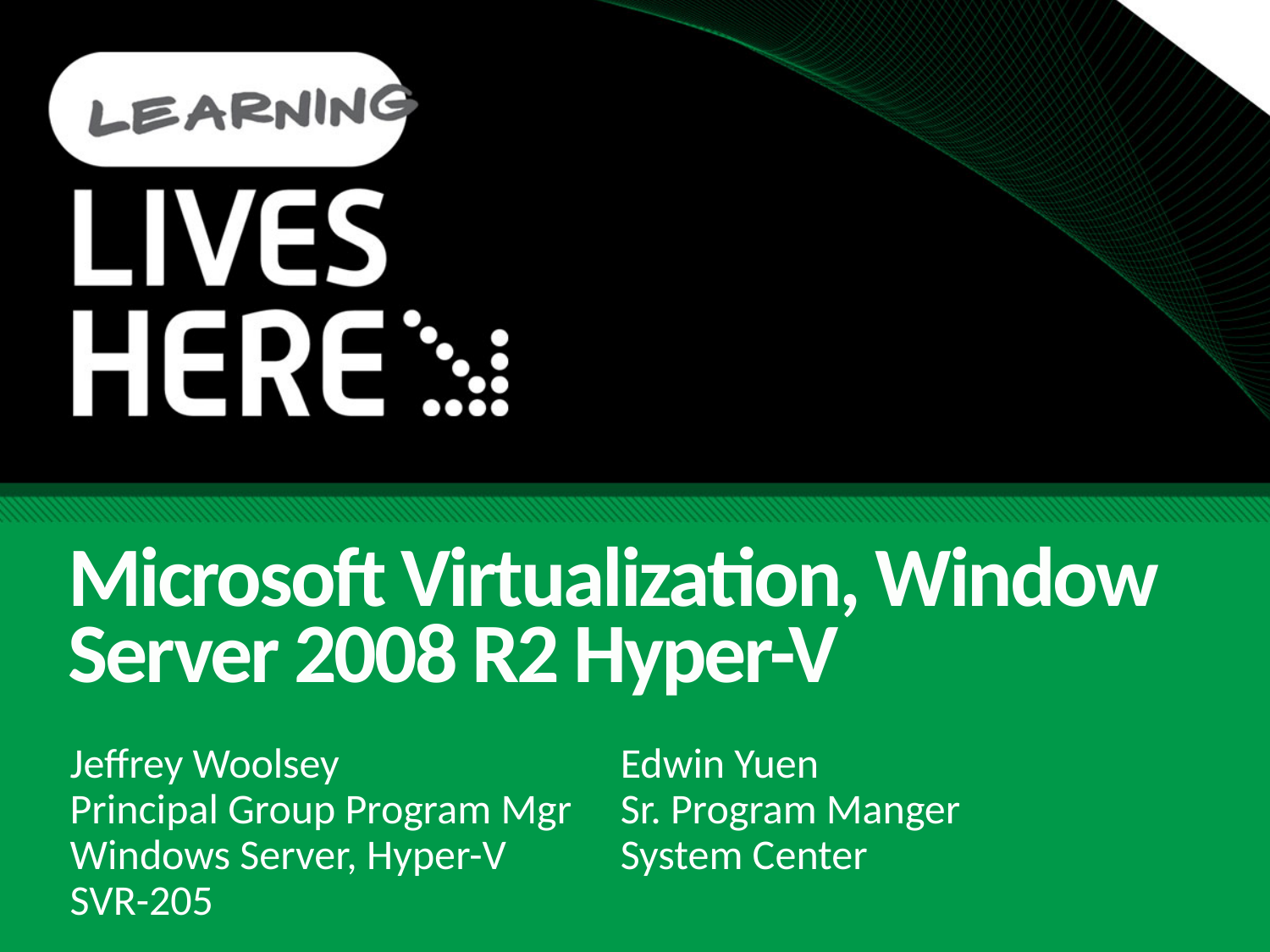

# Microsoft Virtualization, Window Server 2008 R2 Hyper-V
Jeffrey Woolsey
Principal Group Program Mgr
Windows Server, Hyper-V
SVR-205
Edwin Yuen
Sr. Program Manger
System Center